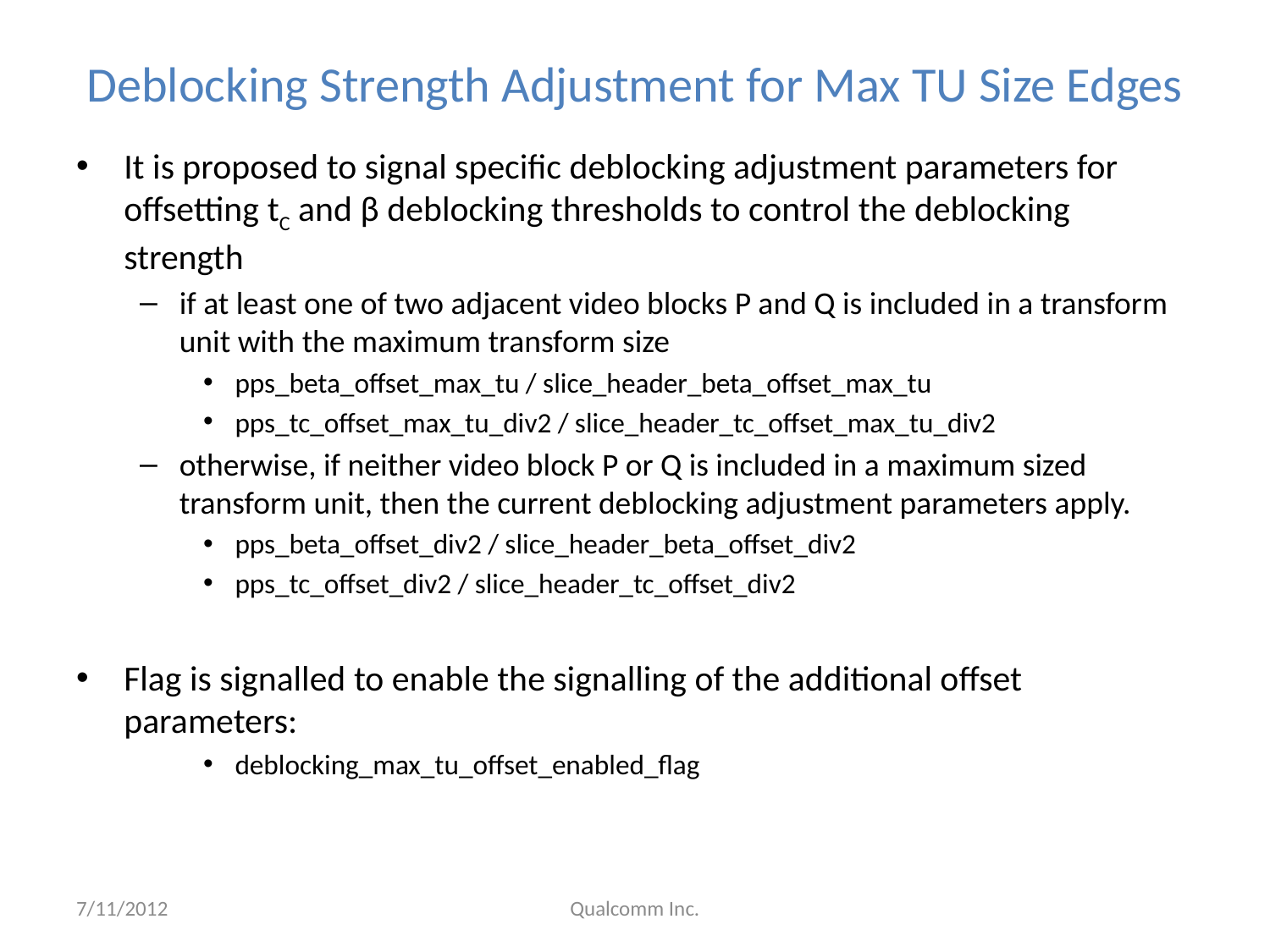

# Deblocking Strength Adjustment for Max TU Size Edges
It is proposed to signal specific deblocking adjustment parameters for offsetting tC and β deblocking thresholds to control the deblocking strength
if at least one of two adjacent video blocks P and Q is included in a transform unit with the maximum transform size
pps_beta_offset_max_tu / slice_header_beta_offset_max_tu
pps_tc_offset_max_tu_div2 / slice_header_tc_offset_max_tu_div2
otherwise, if neither video block P or Q is included in a maximum sized transform unit, then the current deblocking adjustment parameters apply.
pps_beta_offset_div2 / slice_header_beta_offset_div2
pps_tc_offset_div2 / slice_header_tc_offset_div2

Flag is signalled to enable the signalling of the additional offset parameters:
deblocking_max_tu_offset_enabled_flag
7/11/2012
Qualcomm Inc.